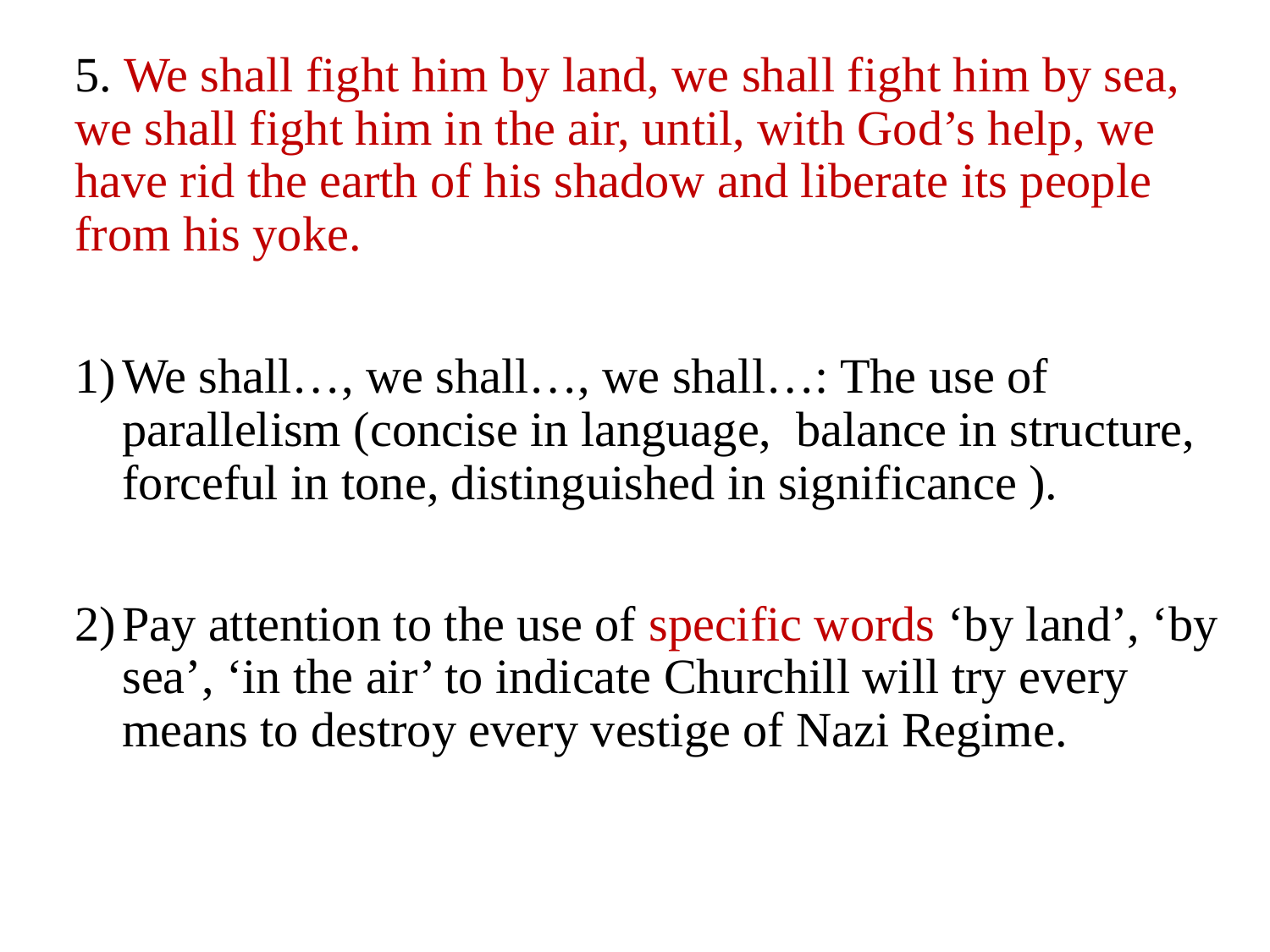

5. We shall fight him by land, we shall fight him by sea, we shall fight him in the air, until, with God’s help, we have rid the earth of his shadow and liberate its people from his yoke.

We shall…, we shall…, we shall…: The use of parallelism (concise in language,  balance in structure,  forceful in tone, distinguished in significance ).

Pay attention to the use of specific words ‘by land’, ‘by sea’, ‘in the air’ to indicate Churchill will try every means to destroy every vestige of Nazi Regime.